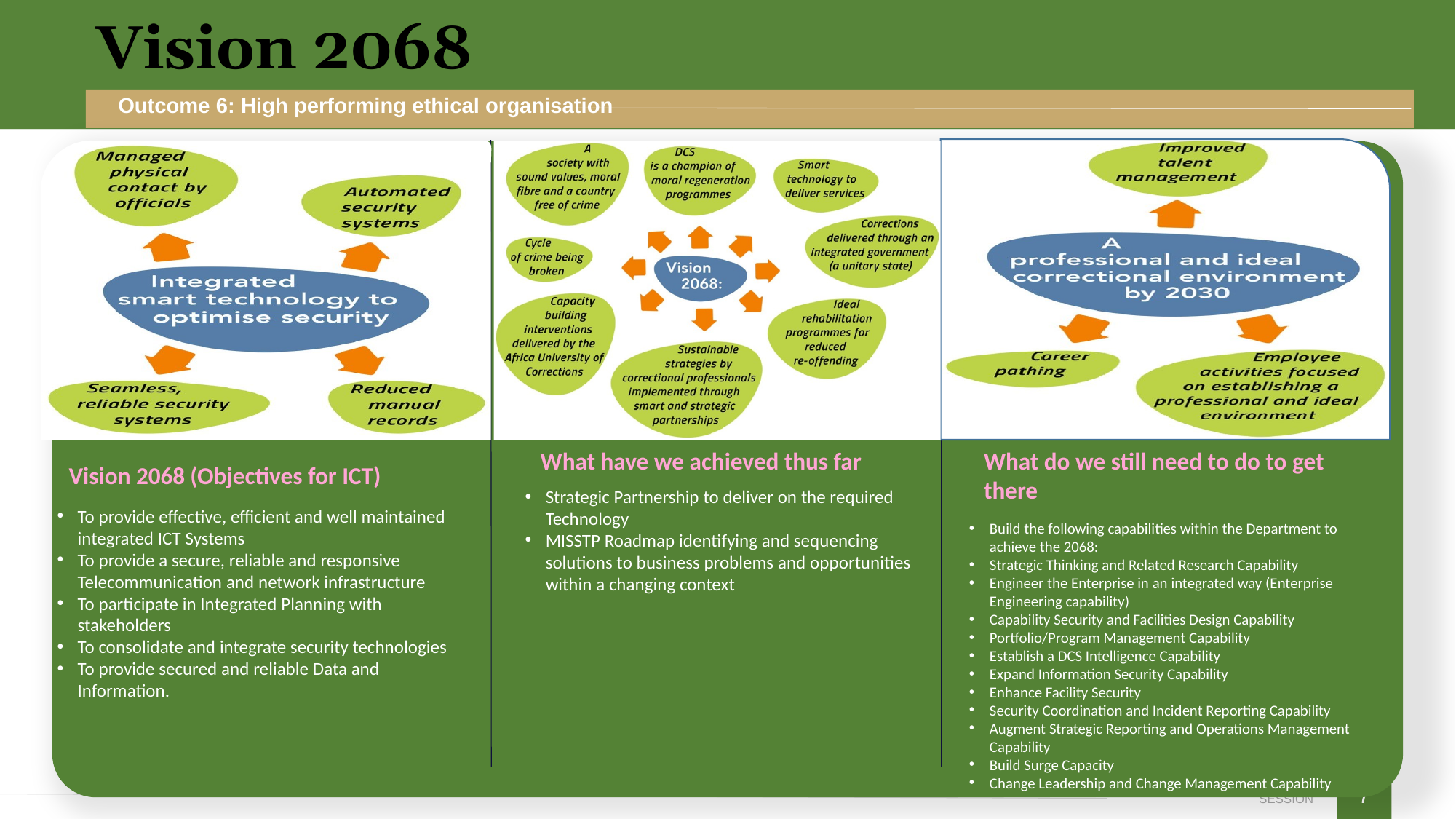

Vision 2068

Outcome 6: High performing ethical organisation

What do we still need to do to get there
What have we achieved thus far
Vision 2068 (Objectives for ICT)
Strategic Partnership to deliver on the required Technology
MISSTP Roadmap identifying and sequencing solutions to business problems and opportunities within a changing context

To provide effective, efficient and well maintained integrated ICT Systems
To provide a secure, reliable and responsive Telecommunication and network infrastructure
To participate in Integrated Planning with stakeholders
To consolidate and integrate security technologies
To provide secured and reliable Data and Information.
Build the following capabilities within the Department to achieve the 2068:
Strategic Thinking and Related Research Capability
Engineer the Enterprise in an integrated way (Enterprise Engineering capability)
Capability Security and Facilities Design Capability
Portfolio/Program Management Capability
Establish a DCS Intelligence Capability
Expand Information Security Capability
Enhance Facility Security
Security Coordination and Incident Reporting Capability
Augment Strategic Reporting and Operations Management Capability
Build Surge Capacity
Change Leadership and Change Management Capability